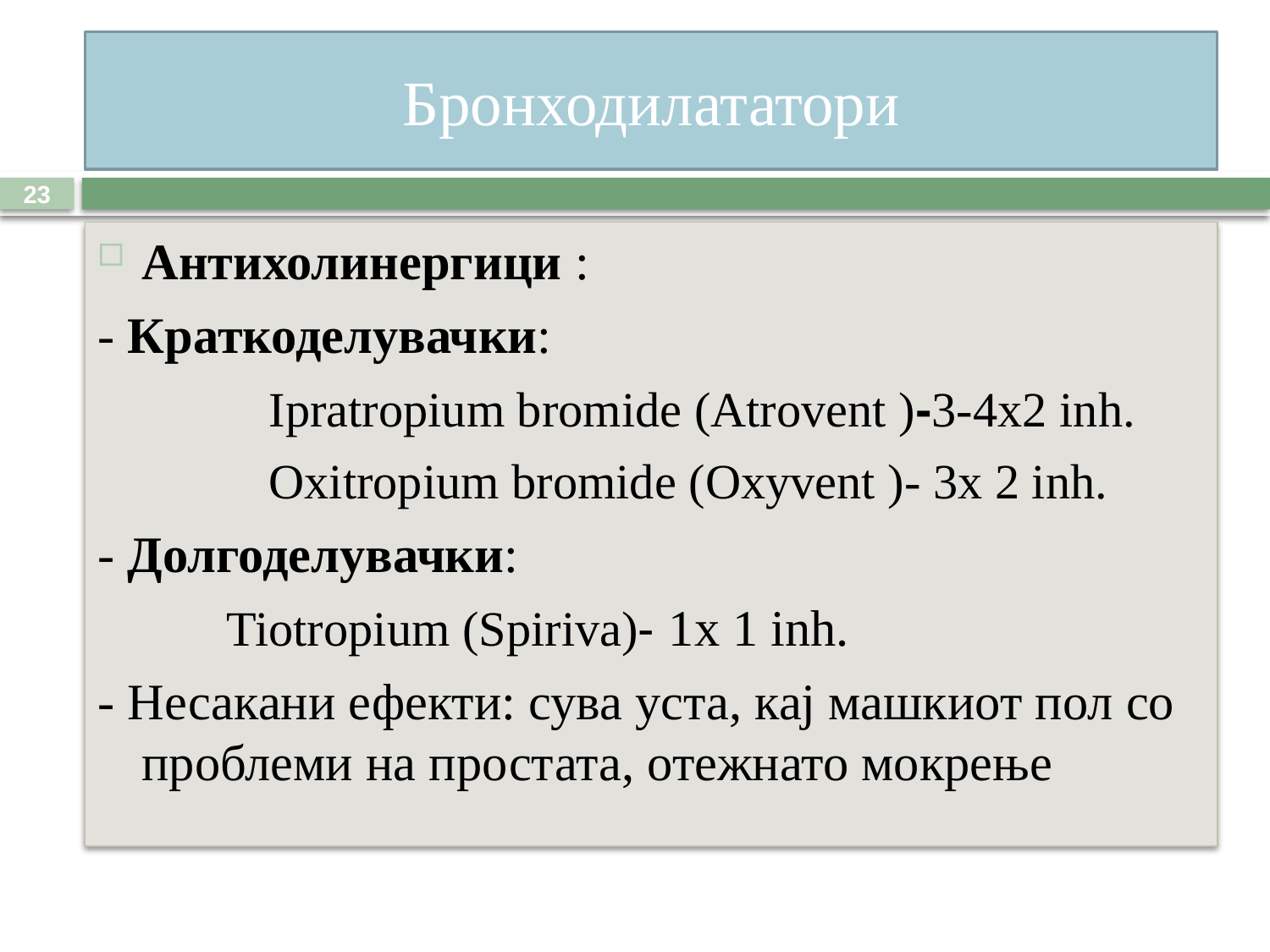

# Бронходилататори
23
Антихолинергици :
- Краткоделувачки:
 		Ipratropium bromide (Аtrovent )-3-4x2 inh.
 		Oxitropium bromide (Оxyvent )- 3x 2 inh.
- Долгоделувачки:
          Tiotropium (Spiriva)- 1x 1 inh.
- Несакани ефекти: сува уста, кај машкиот пол со проблеми на простата, отежнато мокрење